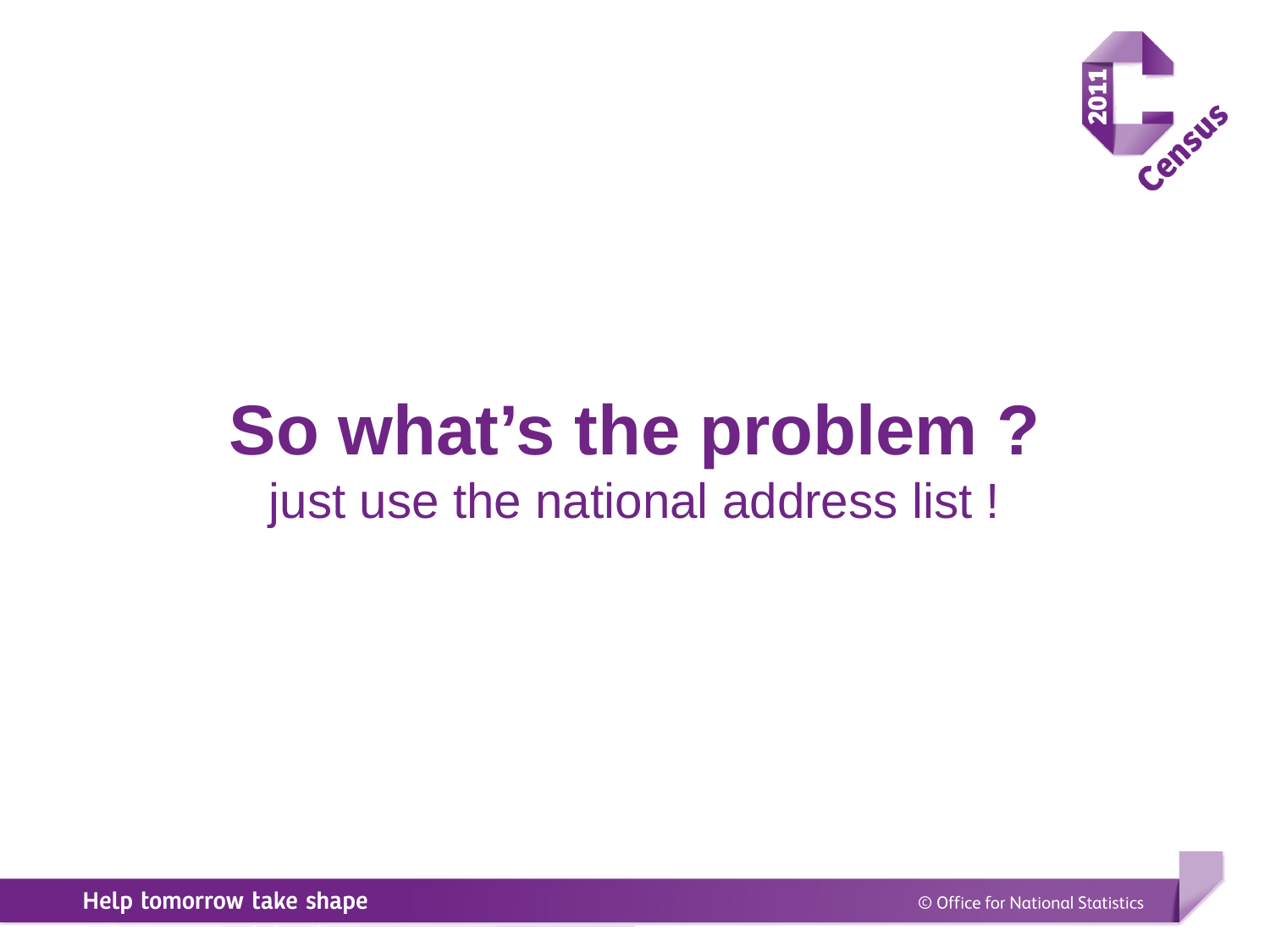

So what’s the problem ?
just use the national address list !